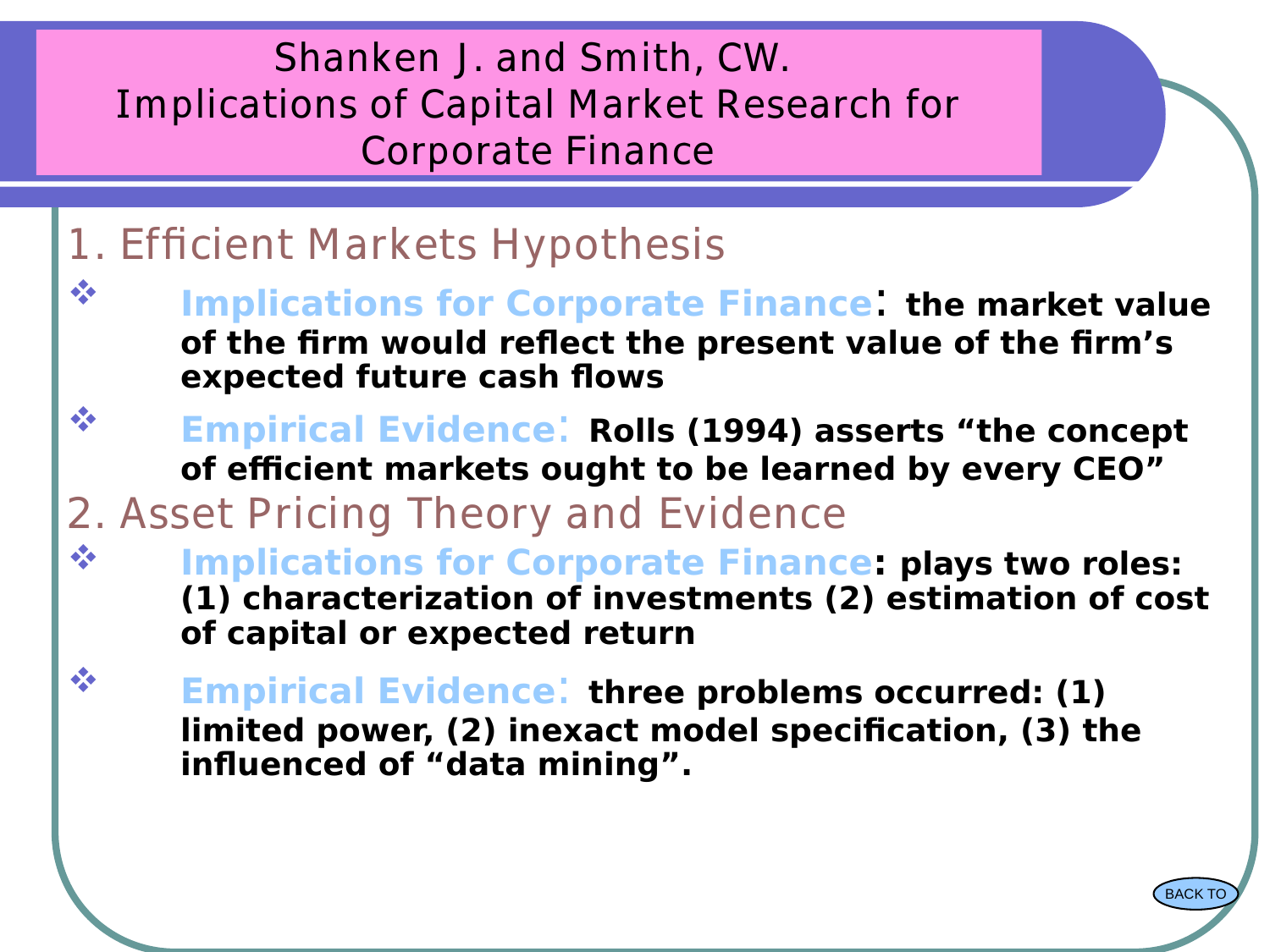

# Shanken J. and Smith, CW. Implications of Capital Market Research for Corporate Finance
1. Efficient Markets Hypothesis
Implications for Corporate Finance: the market value of the firm would reflect the present value of the firm’s expected future cash flows
Empirical Evidence: Rolls (1994) asserts “the concept of efficient markets ought to be learned by every CEO”
2. Asset Pricing Theory and Evidence
Implications for Corporate Finance: plays two roles: (1) characterization of investments (2) estimation of cost of capital or expected return
Empirical Evidence: three problems occurred: (1) limited power, (2) inexact model specification, (3) the influenced of “data mining”.
BACK TO